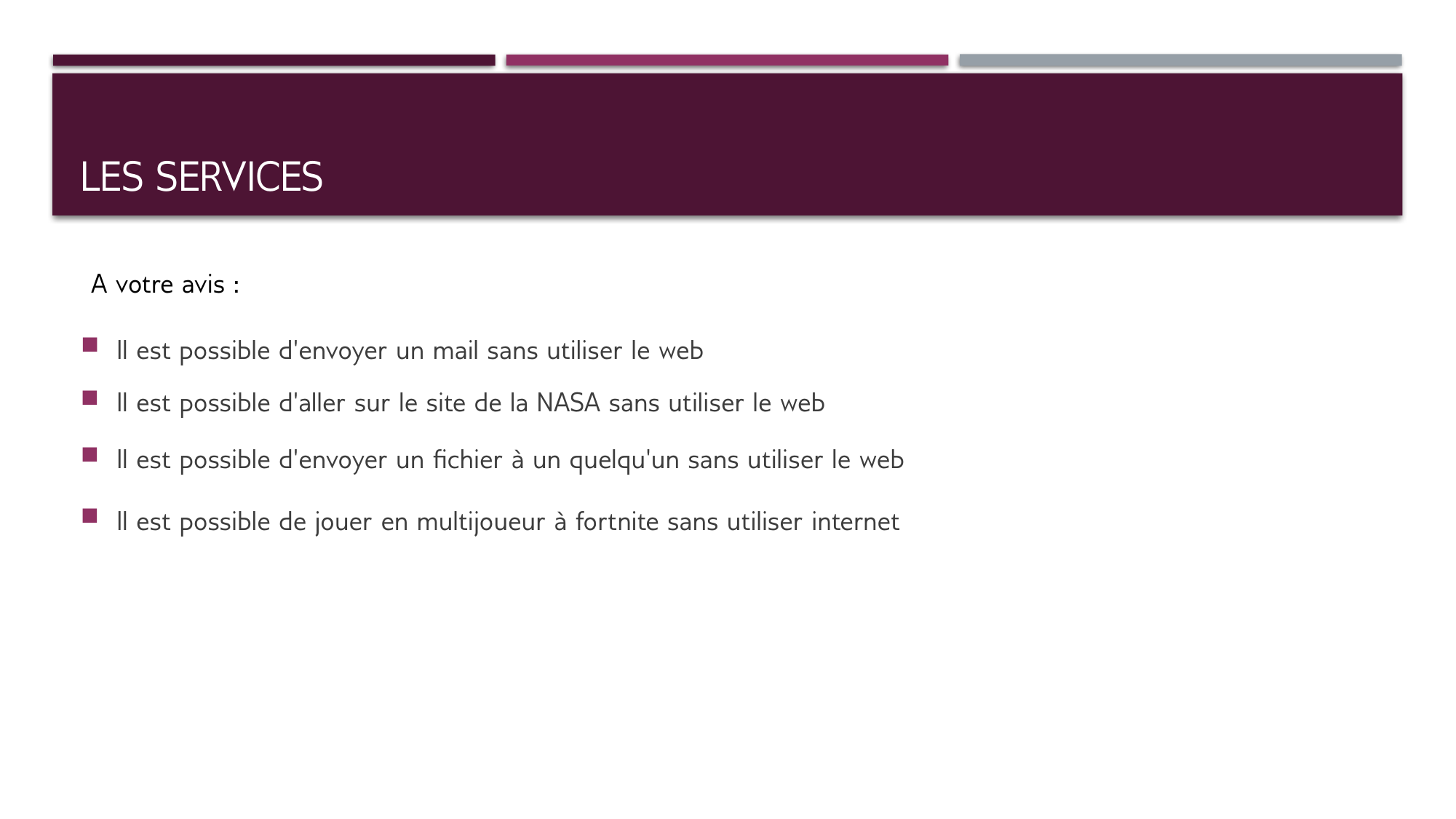

# Les services
A votre avis :
Il est possible d'envoyer un mail sans utiliser le web
Il est possible d'aller sur le site de la NASA sans utiliser le web
Il est possible d'envoyer un fichier à un quelqu'un sans utiliser le web
Il est possible de jouer en multijoueur à fortnite sans utiliser internet